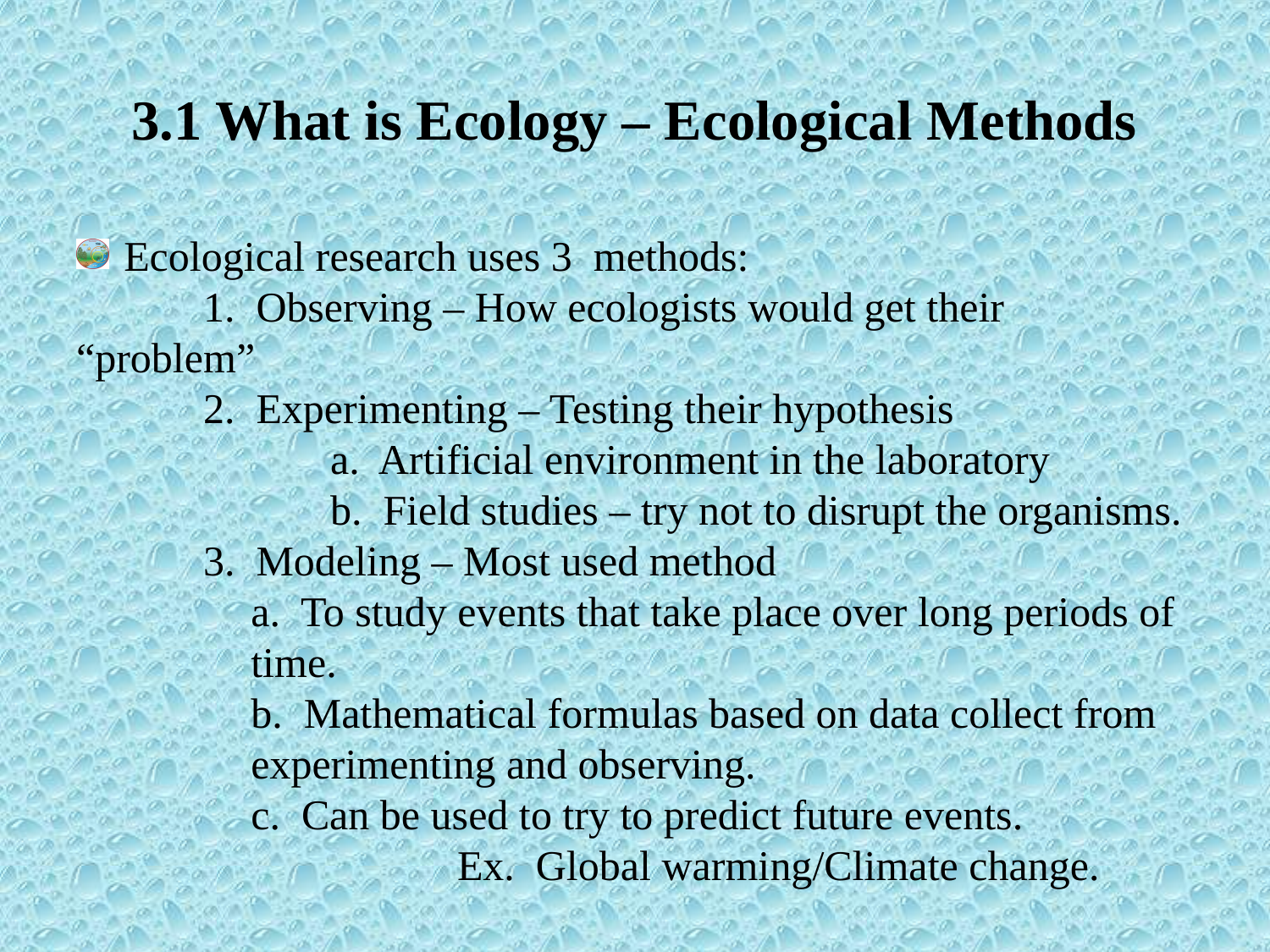

# 3.1 What is Ecology – Ecological Methods
Ecological research uses 3  methods:
	1.  Observing – How ecologists would get their “problem”
	2.  Experimenting – Testing their hypothesis
		a.  Artificial environment in the laboratory
		b.  Field studies – try not to disrupt the organisms.
	3.  Modeling – Most used method
a.  To study events that take place over long periods of time.
b.  Mathematical formulas based on data collect from experimenting and observing.
c.  Can be used to try to predict future events.
			Ex.  Global warming/Climate change.